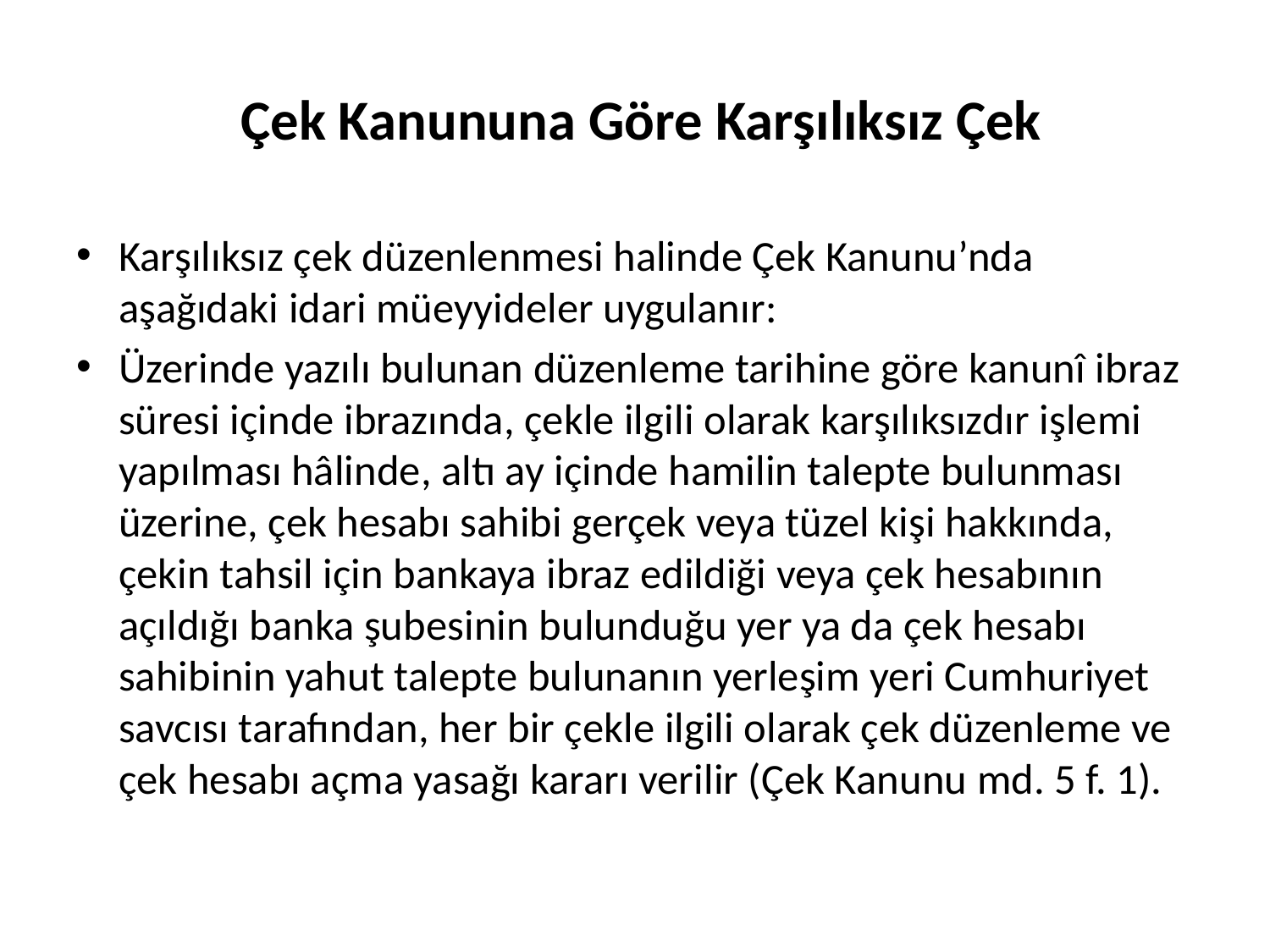

# Çek Kanununa Göre Karşılıksız Çek
Karşılıksız çek düzenlenmesi halinde Çek Kanunu’nda aşağıdaki idari müeyyideler uygulanır:
Üzerinde yazılı bulunan düzenleme tarihine göre kanunî ibraz süresi içinde ibrazında, çekle ilgili olarak karşılıksızdır işlemi yapılması hâlinde, altı ay içinde hamilin talepte bulunması üzerine, çek hesabı sahibi gerçek veya tüzel kişi hakkında, çekin tahsil için bankaya ibraz edildiği veya çek hesabının açıldığı banka şubesinin bulunduğu yer ya da çek hesabı sahibinin yahut talepte bulunanın yerleşim yeri Cumhuriyet savcısı tarafından, her bir çekle ilgili olarak çek düzenleme ve çek hesabı açma yasağı kararı verilir (Çek Kanunu md. 5 f. 1).